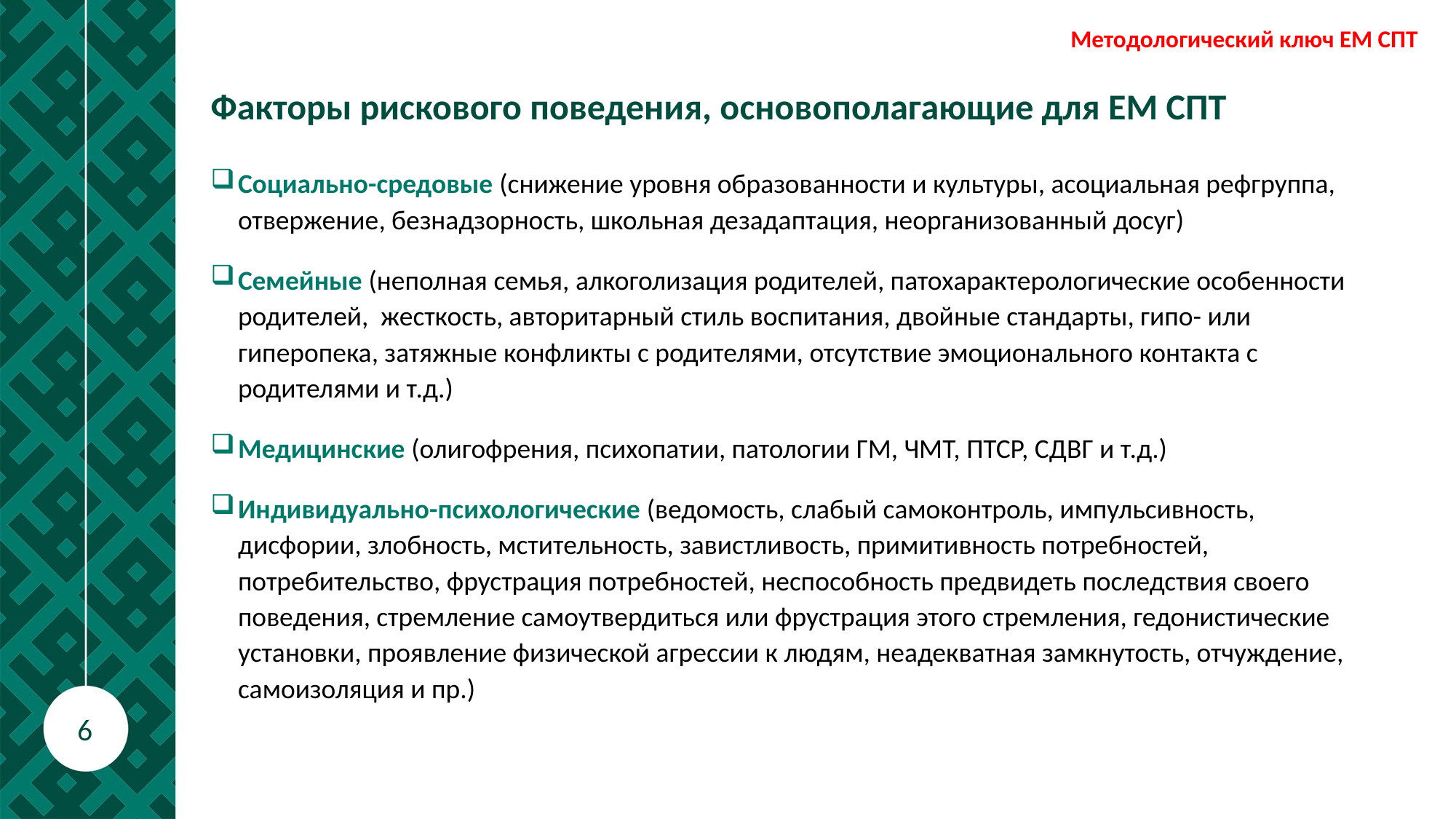

Методологический ключ ЕМ СПТ
Факторы рискового поведения, основополагающие для ЕМ СПТ
Социально-средовые (снижение уровня образованности и культуры, асоциальная рефгруппа, отвержение, безнадзорность, школьная дезадаптация, неорганизованный досуг)
Семейные (неполная семья, алкоголизация родителей, патохарактерологические особенности родителей,  жесткость, авторитарный стиль воспитания, двойные стандарты, гипо- или гиперопека, затяжные конфликты с родителями, отсутствие эмоционального контакта с родителями и т.д.)
Медицинские (олигофрения, психопатии, патологии ГМ, ЧМТ, ПТСР, СДВГ и т.д.)
Индивидуально-психологические (ведомость, слабый самоконтроль, импульсивность, дисфории, злобность, мстительность, завистливость, примитивность потребностей, потребительство, фрустрация потребностей, неспособность предвидеть последствия своего поведения, стремление самоутвердиться или фрустрация этого стремления, гедонистические установки, проявление физической агрессии к людям, неадекватная замкнутость, отчуждение, самоизоляция и пр.)

6